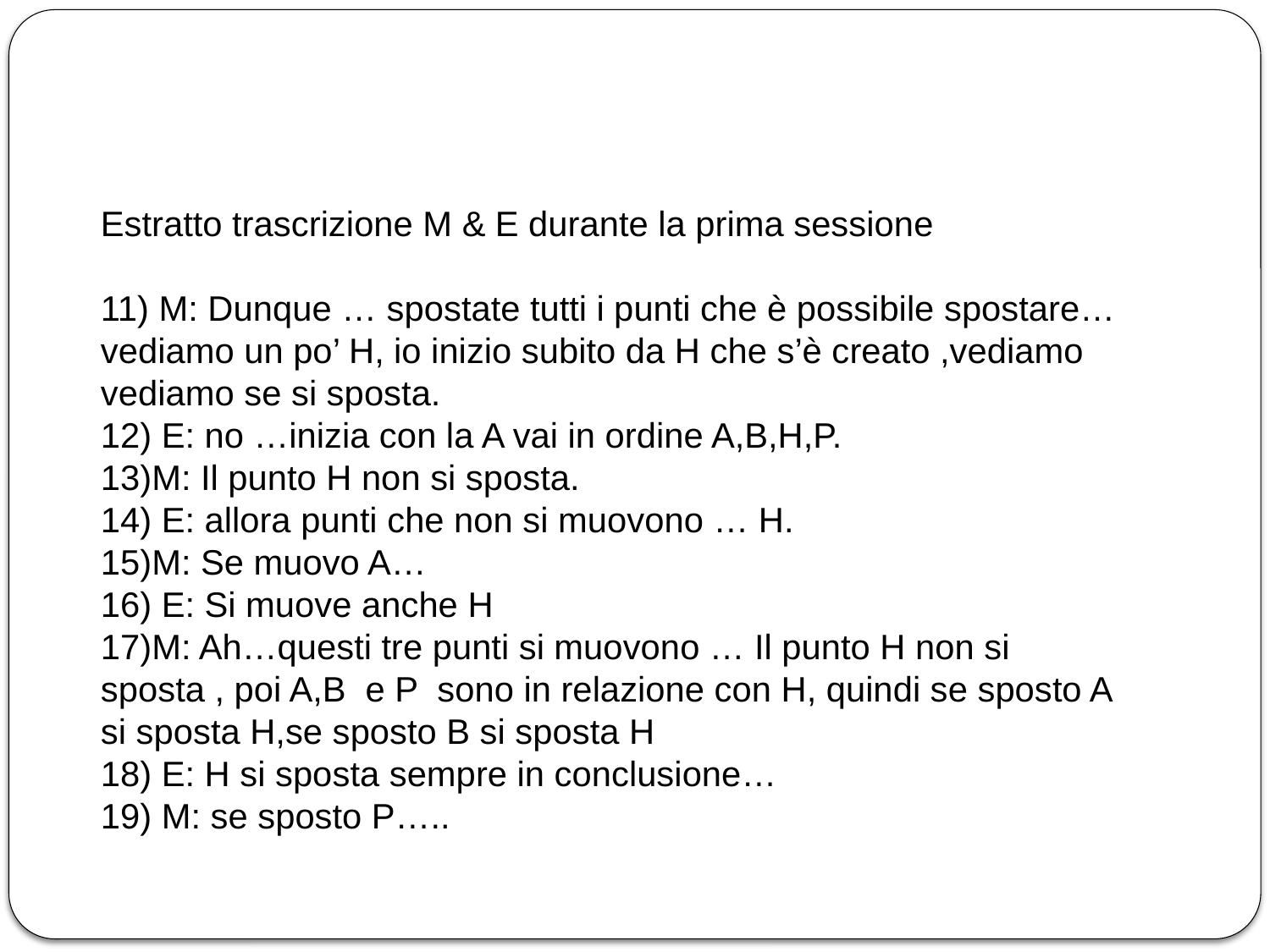

Estratto trascrizione M & E durante la prima sessione

11) M: Dunque … spostate tutti i punti che è possibile spostare…vediamo un po’ H, io inizio subito da H che s’è creato ,vediamo vediamo se si sposta.
12) E: no …inizia con la A vai in ordine A,B,H,P.
13)M: Il punto H non si sposta.
14) E: allora punti che non si muovono … H.
15)M: Se muovo A…
16) E: Si muove anche H
17)M: Ah…questi tre punti si muovono … Il punto H non si sposta , poi A,B  e P  sono in relazione con H, quindi se sposto A si sposta H,se sposto B si sposta H
18) E: H si sposta sempre in conclusione…
19) M: se sposto P…..